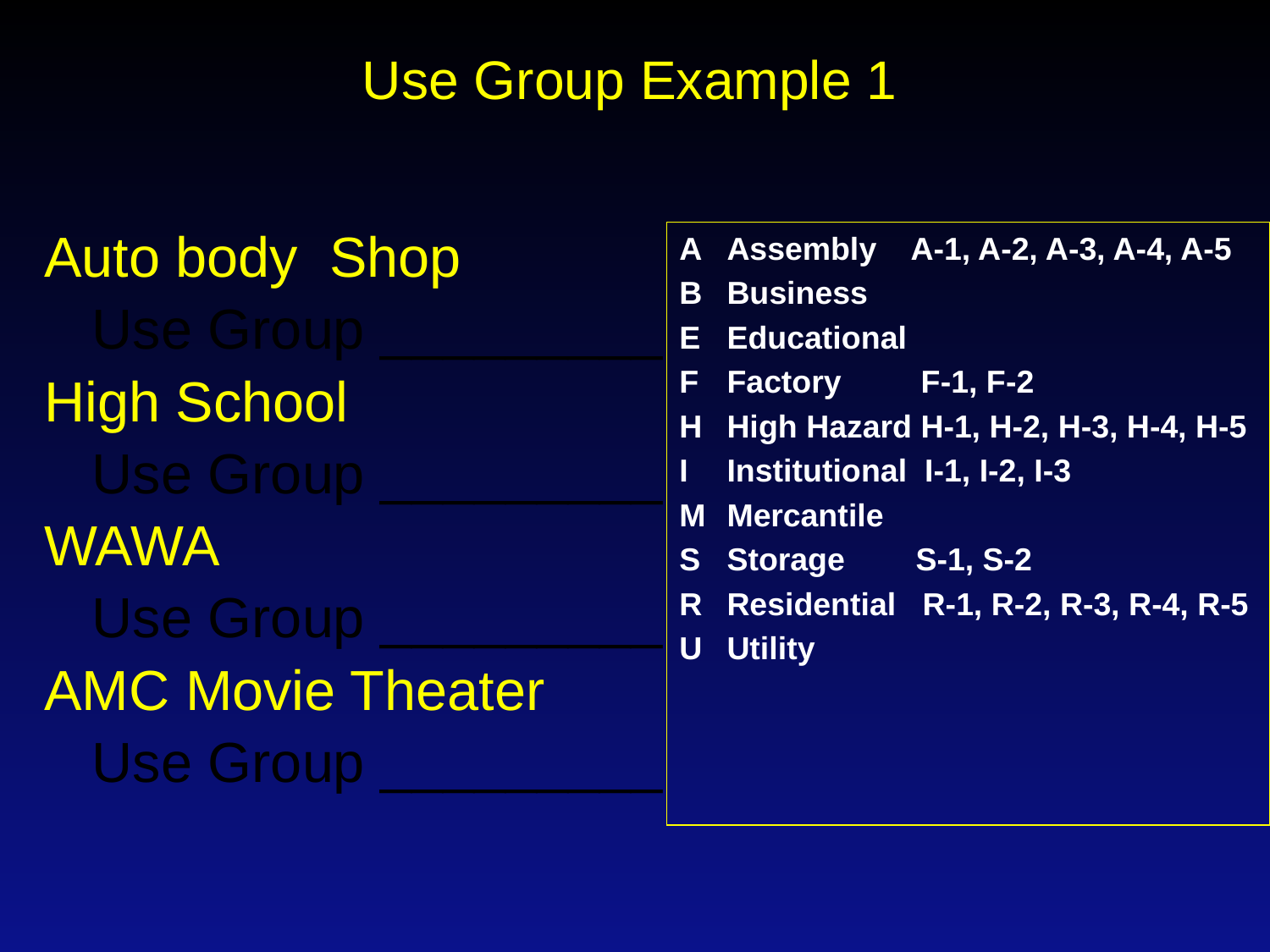

# Use Group Example 1
Auto body  Shop
	Use Group _________
High School
	Use Group _________
WAWA
	Use Group _________
AMC Movie Theater
	Use Group _________
A	Assembly    A-1, A-2, A-3, A-4, A-5
B	Business
E	Educational
F	Factory         F-1, F-2
H	High Hazard H-1, H-2, H-3, H-4, H-5
I	Institutional  I-1, I-2, I-3
M	Mercantile
S	Storage        S-1, S-2
R 	Residential   R-1, R-2, R-3, R-4, R-5
U 	Utility